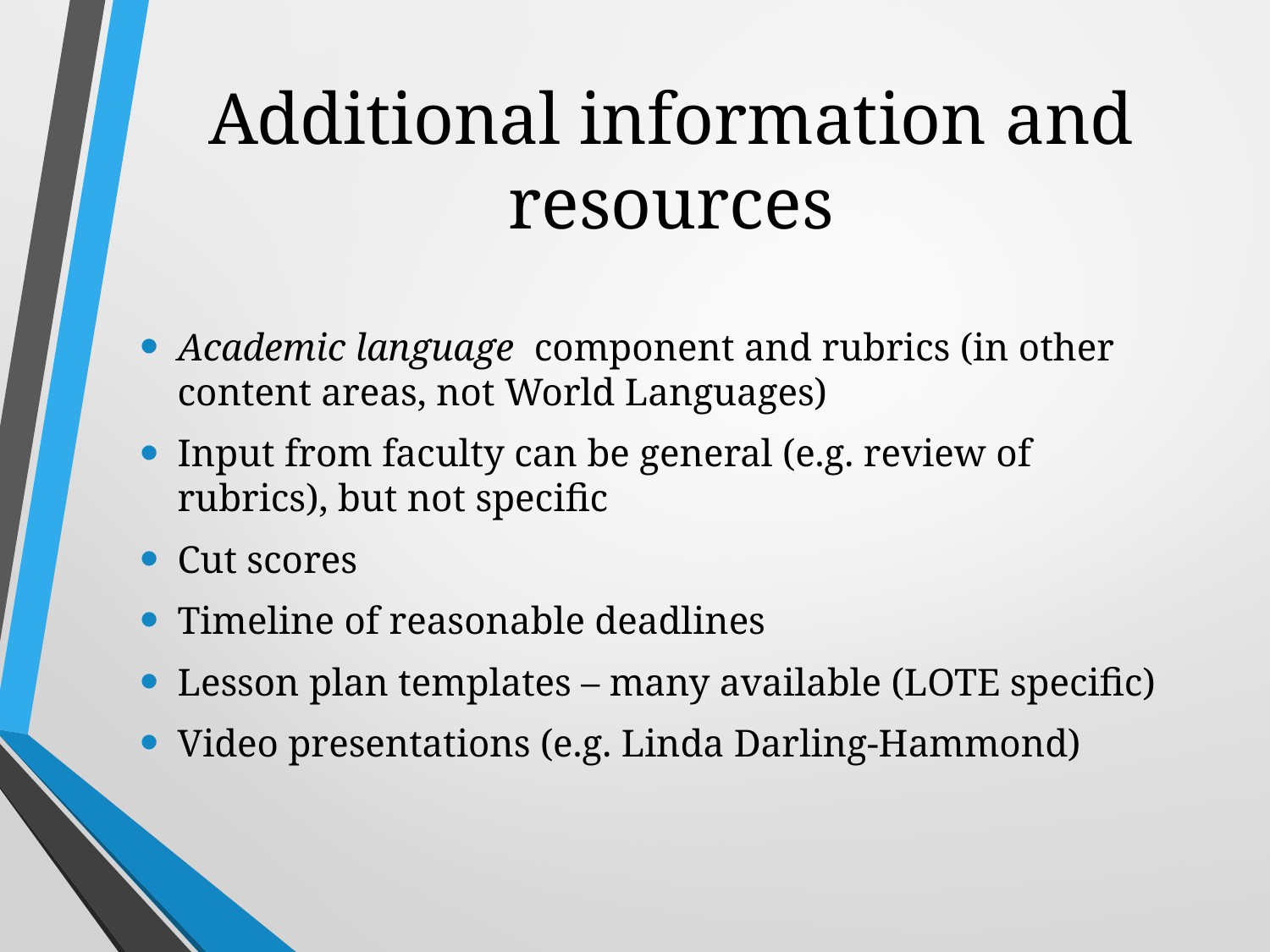

# Additional information and resources
Academic language  component and rubrics (in other content areas, not World Languages)
Input from faculty can be general (e.g. review of rubrics), but not specific
Cut scores
Timeline of reasonable deadlines
Lesson plan templates – many available (LOTE specific)
Video presentations (e.g. Linda Darling-Hammond)